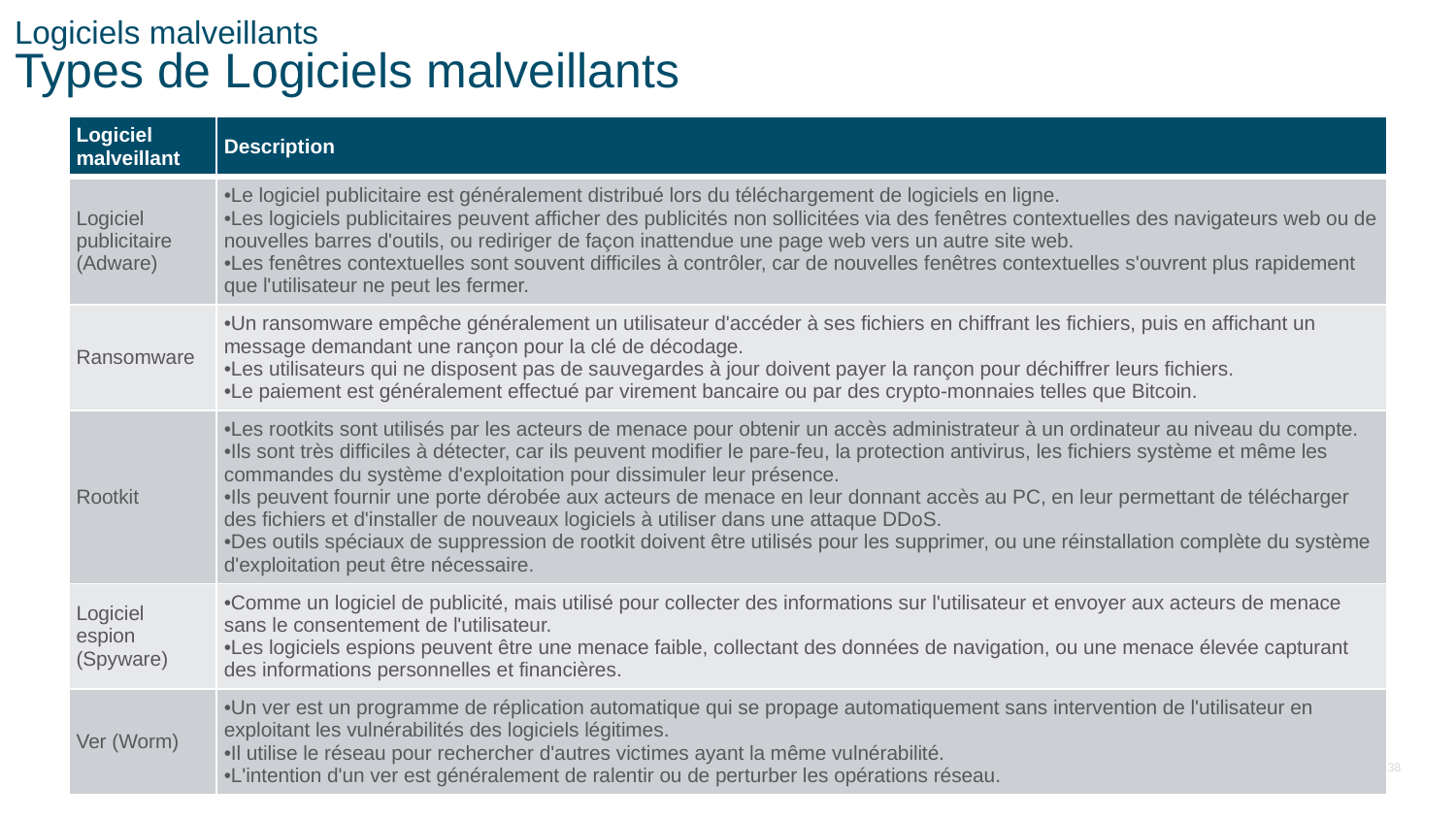

# Logiciels malveillants Types de Logiciels malveillants
| Logiciel malveillant | Description |
| --- | --- |
| Logiciel publicitaire (Adware) | Le logiciel publicitaire est généralement distribué lors du téléchargement de logiciels en ligne. Les logiciels publicitaires peuvent afficher des publicités non sollicitées via des fenêtres contextuelles des navigateurs web ou de nouvelles barres d'outils, ou rediriger de façon inattendue une page web vers un autre site web. Les fenêtres contextuelles sont souvent difficiles à contrôler, car de nouvelles fenêtres contextuelles s'ouvrent plus rapidement que l'utilisateur ne peut les fermer. |
| Ransomware | Un ransomware empêche généralement un utilisateur d'accéder à ses fichiers en chiffrant les fichiers, puis en affichant un message demandant une rançon pour la clé de décodage. Les utilisateurs qui ne disposent pas de sauvegardes à jour doivent payer la rançon pour déchiffrer leurs fichiers. Le paiement est généralement effectué par virement bancaire ou par des crypto-monnaies telles que Bitcoin. |
| Rootkit | Les rootkits sont utilisés par les acteurs de menace pour obtenir un accès administrateur à un ordinateur au niveau du compte. Ils sont très difficiles à détecter, car ils peuvent modifier le pare-feu, la protection antivirus, les fichiers système et même les commandes du système d'exploitation pour dissimuler leur présence. Ils peuvent fournir une porte dérobée aux acteurs de menace en leur donnant accès au PC, en leur permettant de télécharger des fichiers et d'installer de nouveaux logiciels à utiliser dans une attaque DDoS. Des outils spéciaux de suppression de rootkit doivent être utilisés pour les supprimer, ou une réinstallation complète du système d'exploitation peut être nécessaire. |
| Logiciel espion (Spyware) | Comme un logiciel de publicité, mais utilisé pour collecter des informations sur l'utilisateur et envoyer aux acteurs de menace sans le consentement de l'utilisateur. Les logiciels espions peuvent être une menace faible, collectant des données de navigation, ou une menace élevée capturant des informations personnelles et financières. |
| Ver (Worm) | Un ver est un programme de réplication automatique qui se propage automatiquement sans intervention de l'utilisateur en exploitant les vulnérabilités des logiciels légitimes. Il utilise le réseau pour rechercher d'autres victimes ayant la même vulnérabilité. L'intention d'un ver est généralement de ralentir ou de perturber les opérations réseau. |